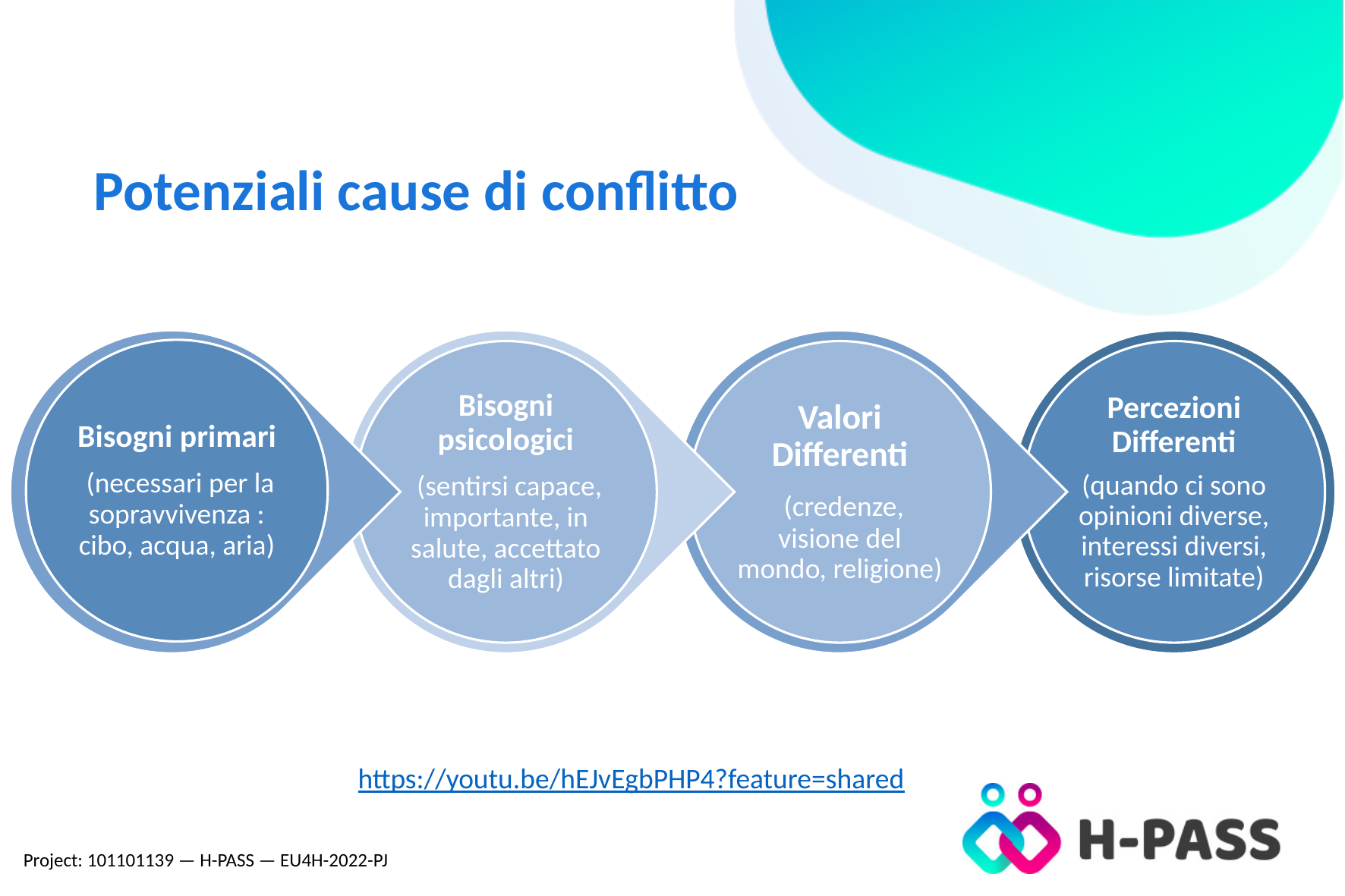

# Potenziali cause di conflitto
Percezioni Differenti
(quando ci sono opinioni diverse, interessi diversi, risorse limitate)
Valori Differenti
 (credenze, visione del mondo, religione)
Bisogni psicologici
 (sentirsi capace, importante, in salute, accettato dagli altri)
Bisogni primari
 (necessari per la sopravvivenza : cibo, acqua, aria)
https://youtu.be/hEJvEgbPHP4?feature=shared
Project: 101101139 — H-PASS — EU4H-2022-PJ